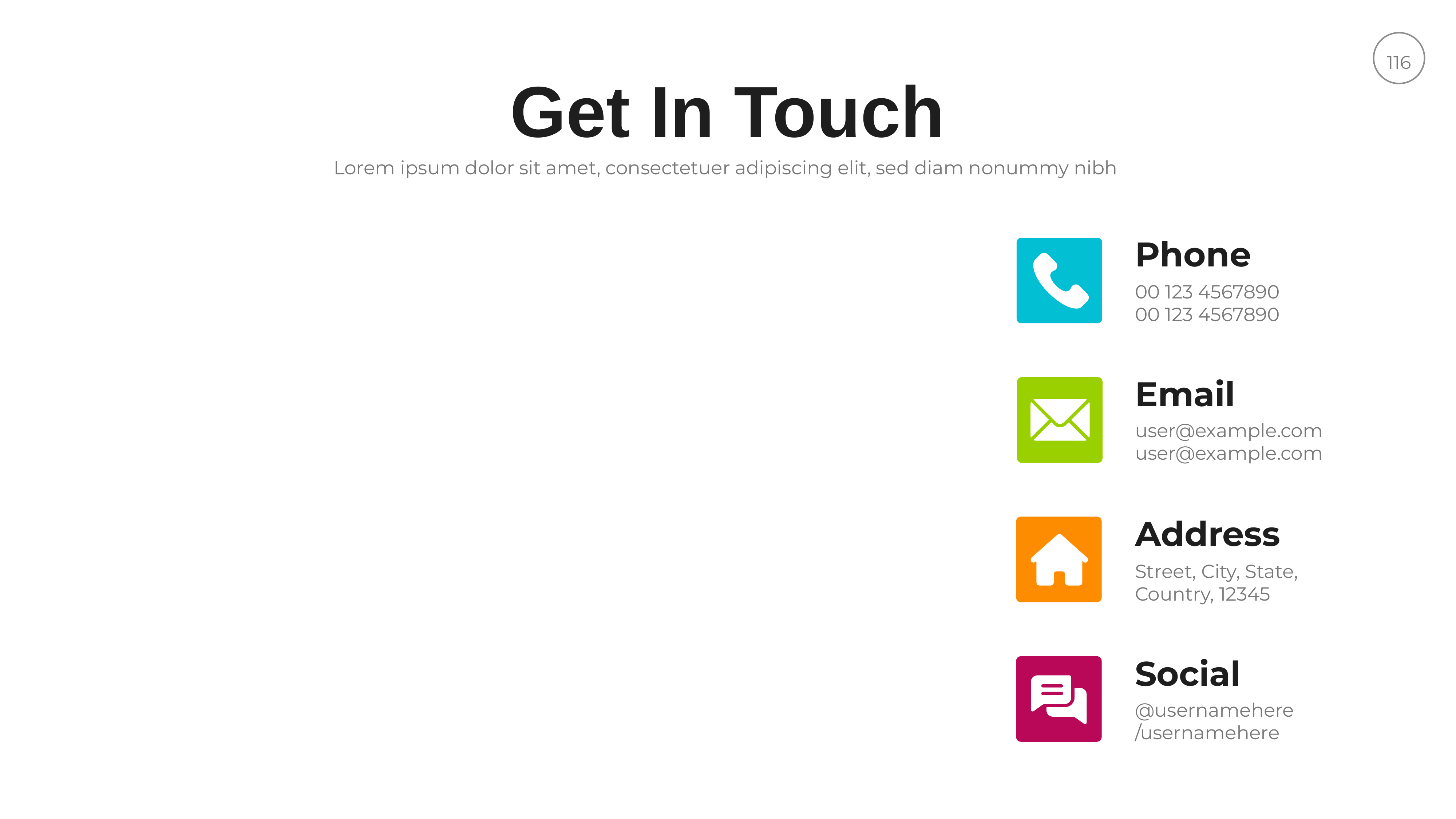

Get In Touch
Lorem ipsum dolor sit amet, consectetuer adipiscing elit, sed diam nonummy nibh
Phone

00 123 4567890
00 123 4567890
Email

user@example.com
user@example.com
Address

Street, City, State,
Country, 12345
Social

@usernamehere
/usernamehere